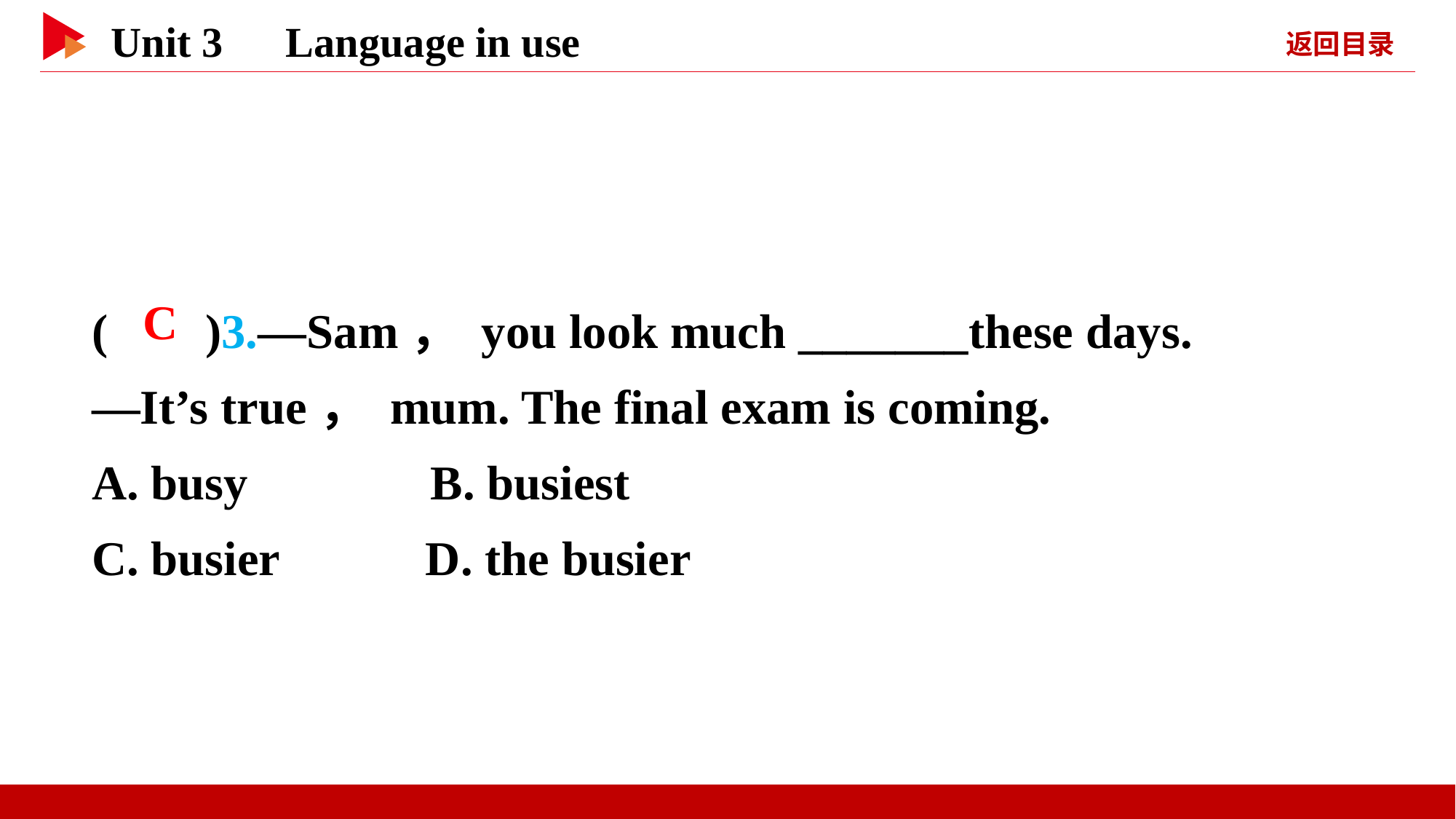

(        )3.—Sam， you look much _______these days.
—It’s true， mum. The final exam is coming.
A. busy               B. busiest
C. busier            D. the busier
   C